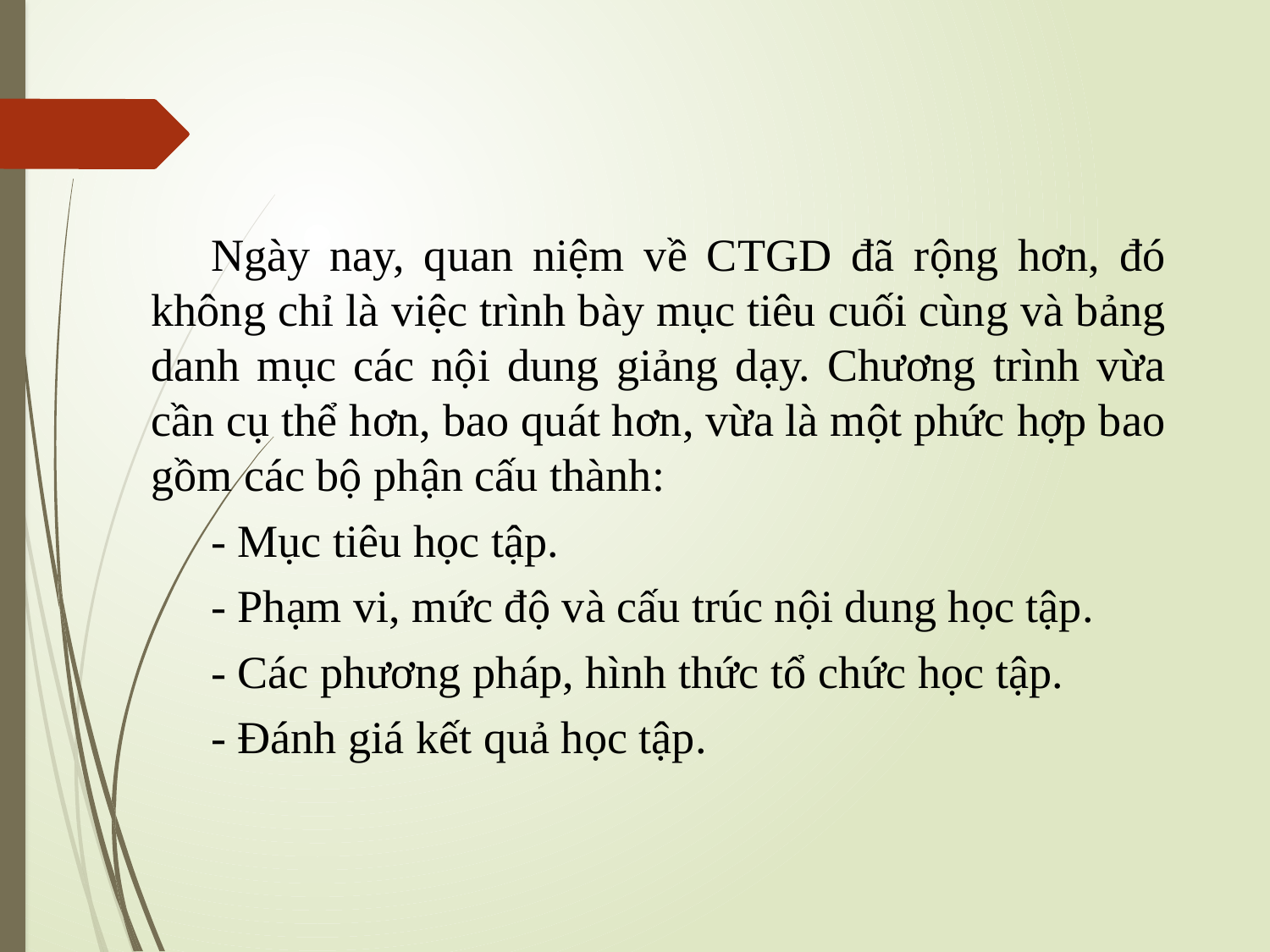

Ngày nay, quan niệm về CTGD đã rộng hơn, đó không chỉ là việc trình bày mục tiêu cuối cùng và bảng danh mục các nội dung giảng dạy. Chương trình vừa cần cụ thể hơn, bao quát hơn, vừa là một phức hợp bao gồm các bộ phận cấu thành:
- Mục tiêu học tập.
- Phạm vi, mức độ và cấu trúc nội dung học tập.
- Các phương pháp, hình thức tổ chức học tập.
- Đánh giá kết quả học tập.